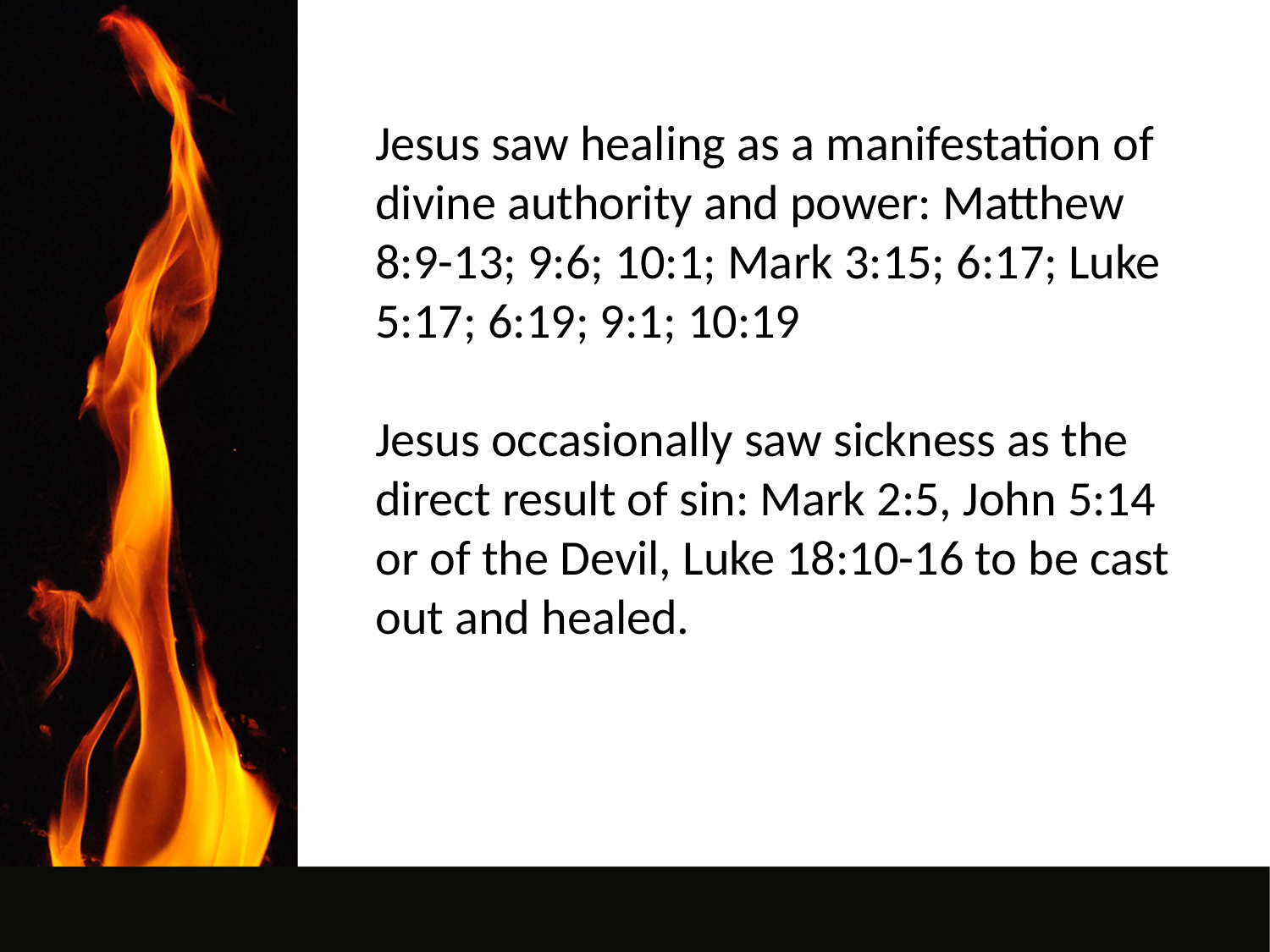

Jesus saw healing as a manifestation of divine authority and power: Matthew 8:9-13; 9:6; 10:1; Mark 3:15; 6:17; Luke 5:17; 6:19; 9:1; 10:19
Jesus occasionally saw sickness as the direct result of sin: Mark 2:5, John 5:14 or of the Devil, Luke 18:10-16 to be cast out and healed.